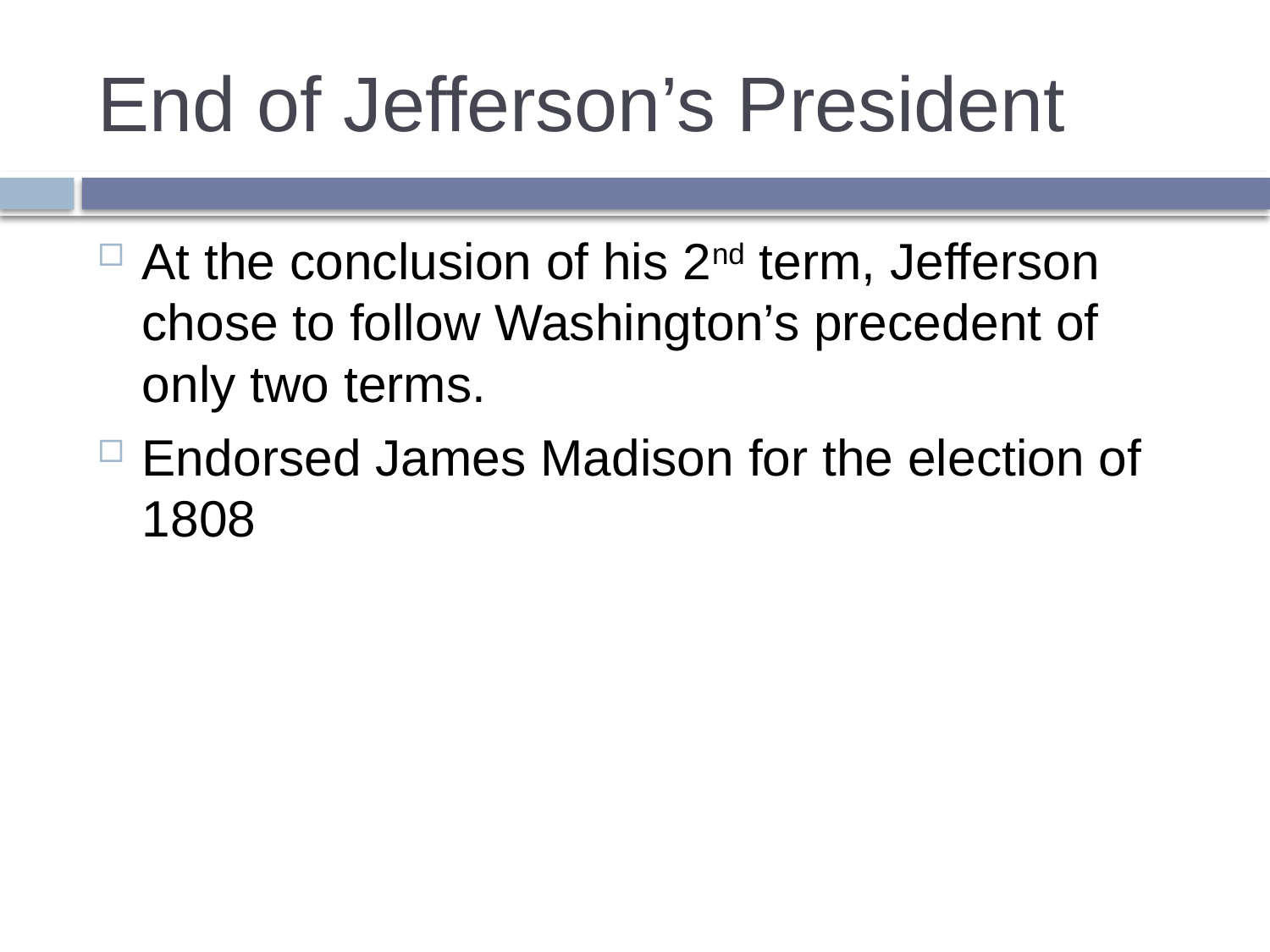

# End of Jefferson’s President
At the conclusion of his 2nd term, Jefferson chose to follow Washington’s precedent of only two terms.
Endorsed James Madison for the election of 1808